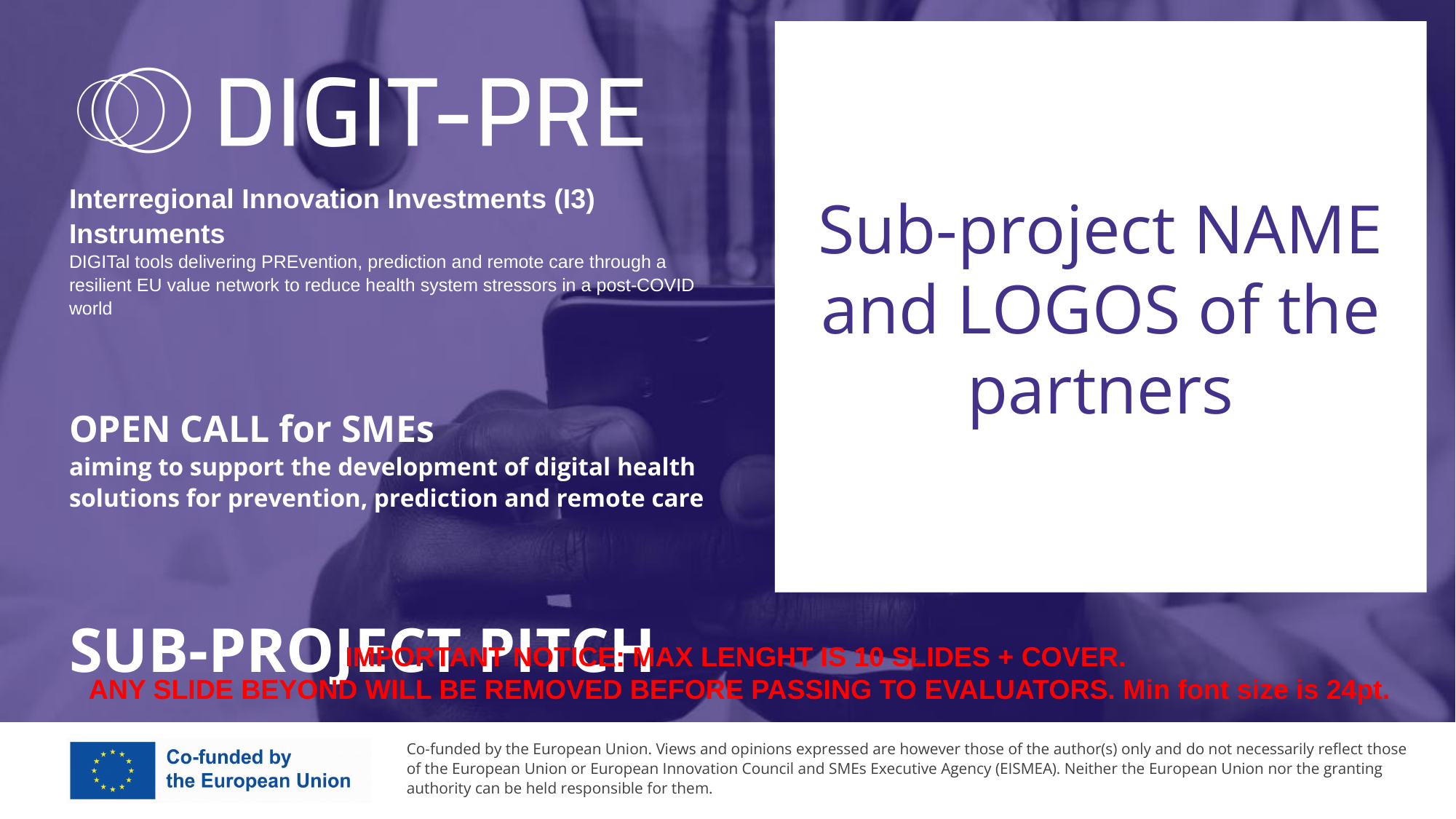

Sub-project NAME and LOGOS of the partners

IMPORTANT NOTICE: MAX LENGHT IS 10 SLIDES + COVER.
ANY SLIDE BEYOND WILL BE REMOVED BEFORE PASSING TO EVALUATORS. Min font size is 24pt.